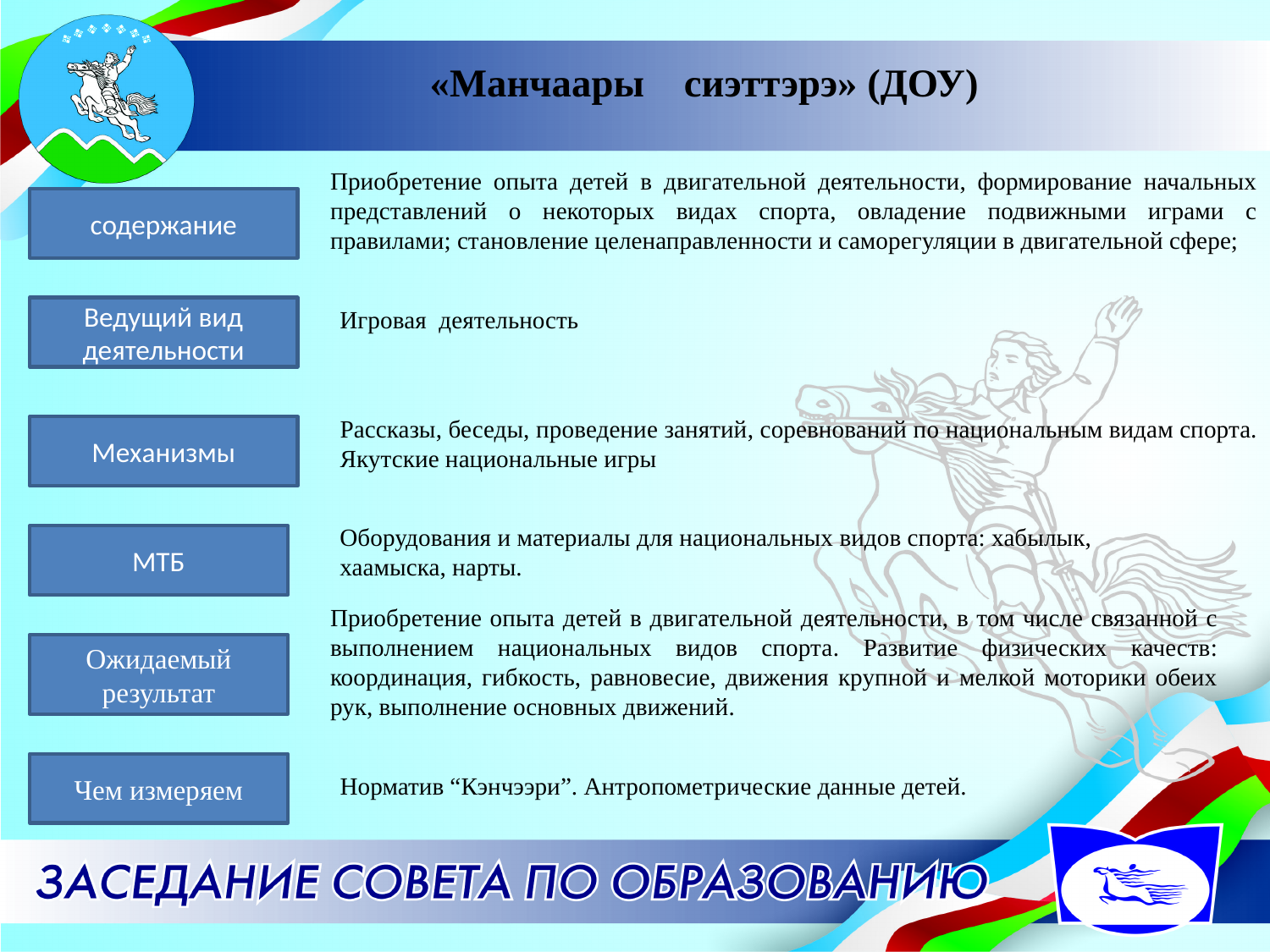

# «Манчаары    сиэттэрэ» (ДОУ)
Приобретение опыта детей в двигательной деятельности, формирование начальных представлений о некоторых видах спорта, овладение подвижными играми с правилами; становление целенаправленности и саморегуляции в двигательной сфере;
содержание
Ведущий вид деятельности
Игровая  деятельность
Рассказы, беседы, проведение занятий, соревнований по национальным видам спорта. Якутские национальные игры
Механизмы
Оборудования и материалы для национальных видов спорта: хабылык, хаамыска, нарты.
МТБ
Приобретение опыта детей в двигательной деятельности, в том числе связанной с выполнением национальных видов спорта. Развитие физических качеств: координация, гибкость, равновесие, движения крупной и мелкой моторики обеих рук, выполнение основных движений.
Ожидаемый результат
Чем измеряем
Норматив “Кэнчээри”. Антропометрические данные детей.